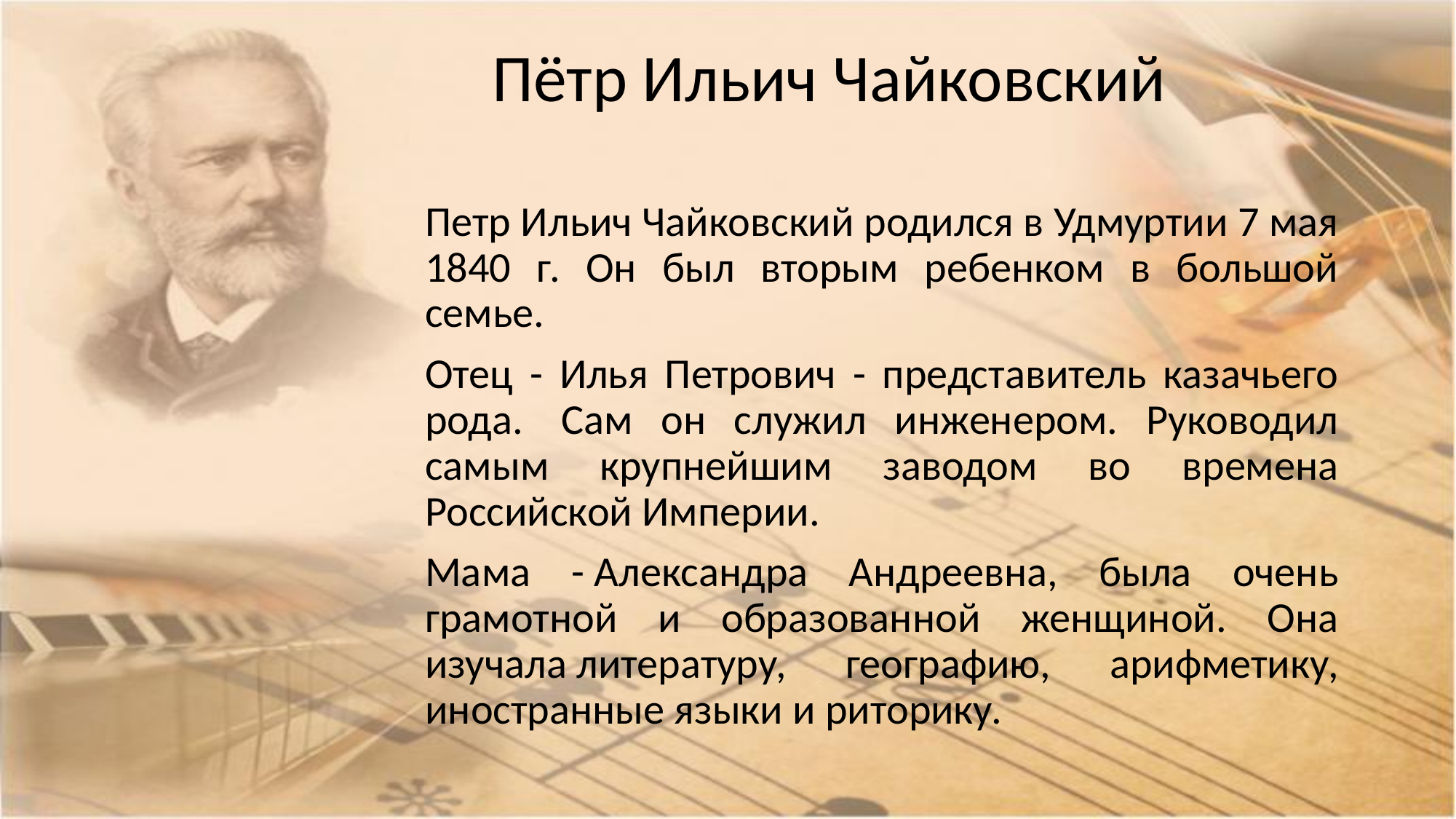

# Пётр Ильич Чайковский
Петр Ильич Чайковский родился в Удмуртии 7 мая 1840 г. Он был вторым ребенком в большой семье.
Отец - Илья Петрович - представитель казачьего рода.  Сам он служил инженером. Руководил самым крупнейшим заводом во времена Российской Империи.
Мама - Александра Андреевна, была очень грамотной и образованной женщиной. Она изучала литературу, географию, арифметику, иностранные языки и риторику.